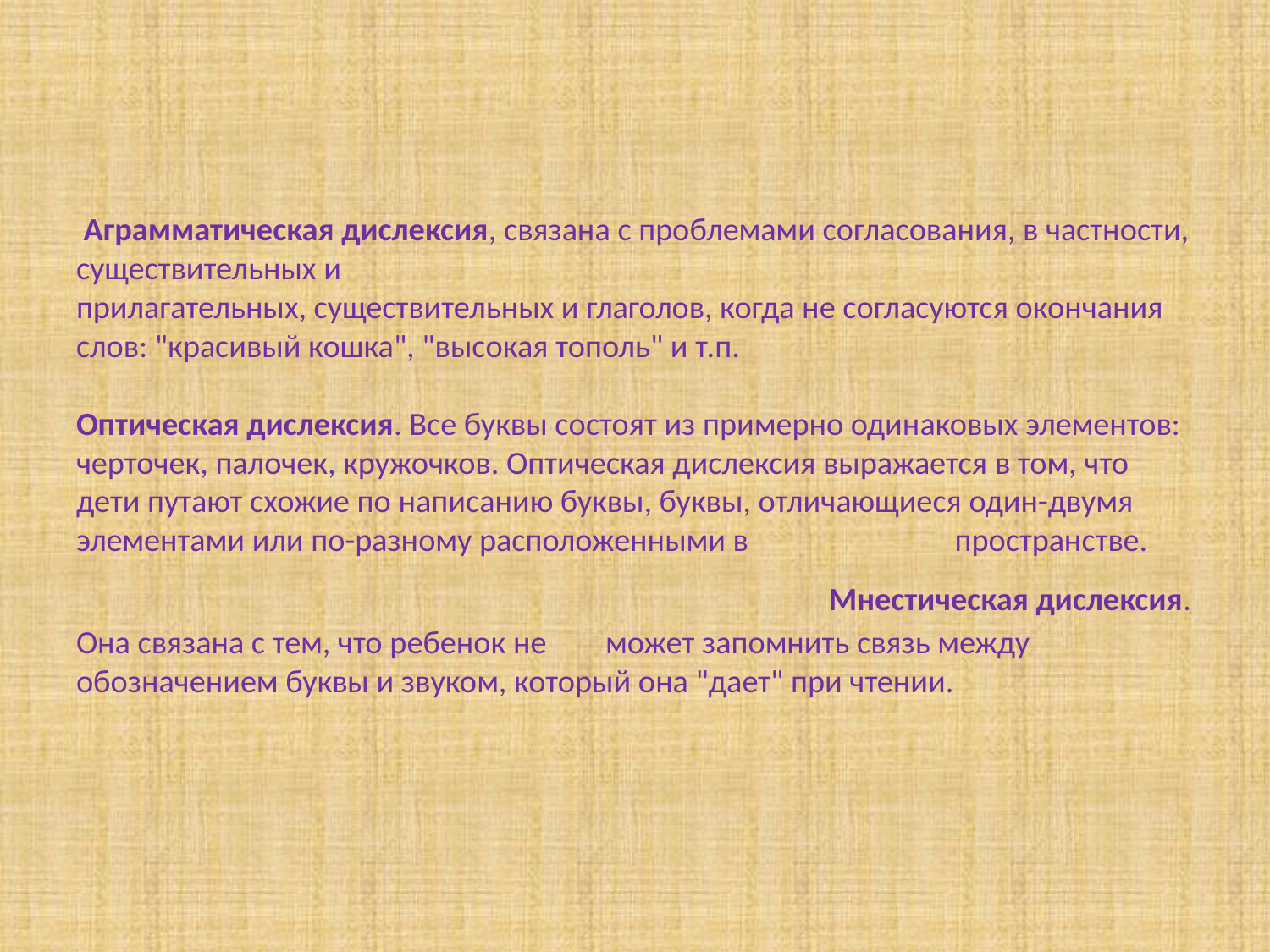

# Аграмматическая дислексия, связана с проблемами согласования, в частности, существительных и прилагательных, существительных и глаголов, когда не согласуются окончания слов: "красивый кошка", "высокая тополь" и т.п. Оптическая дислексия. Все буквы состоят из примерно одинаковых элементов: черточек, палочек, кружочков. Оптическая дислексия выражается в том, что дети путают схожие по написанию буквы, буквы, отличающиеся один-двумя элементами или по-разному расположенными в                            пространстве.                                                                                                           Мнестическая дислексия. Она связана с тем, что ребенок не        может запомнить связь между обозначением буквы и звуком, который она "дает" при чтении.